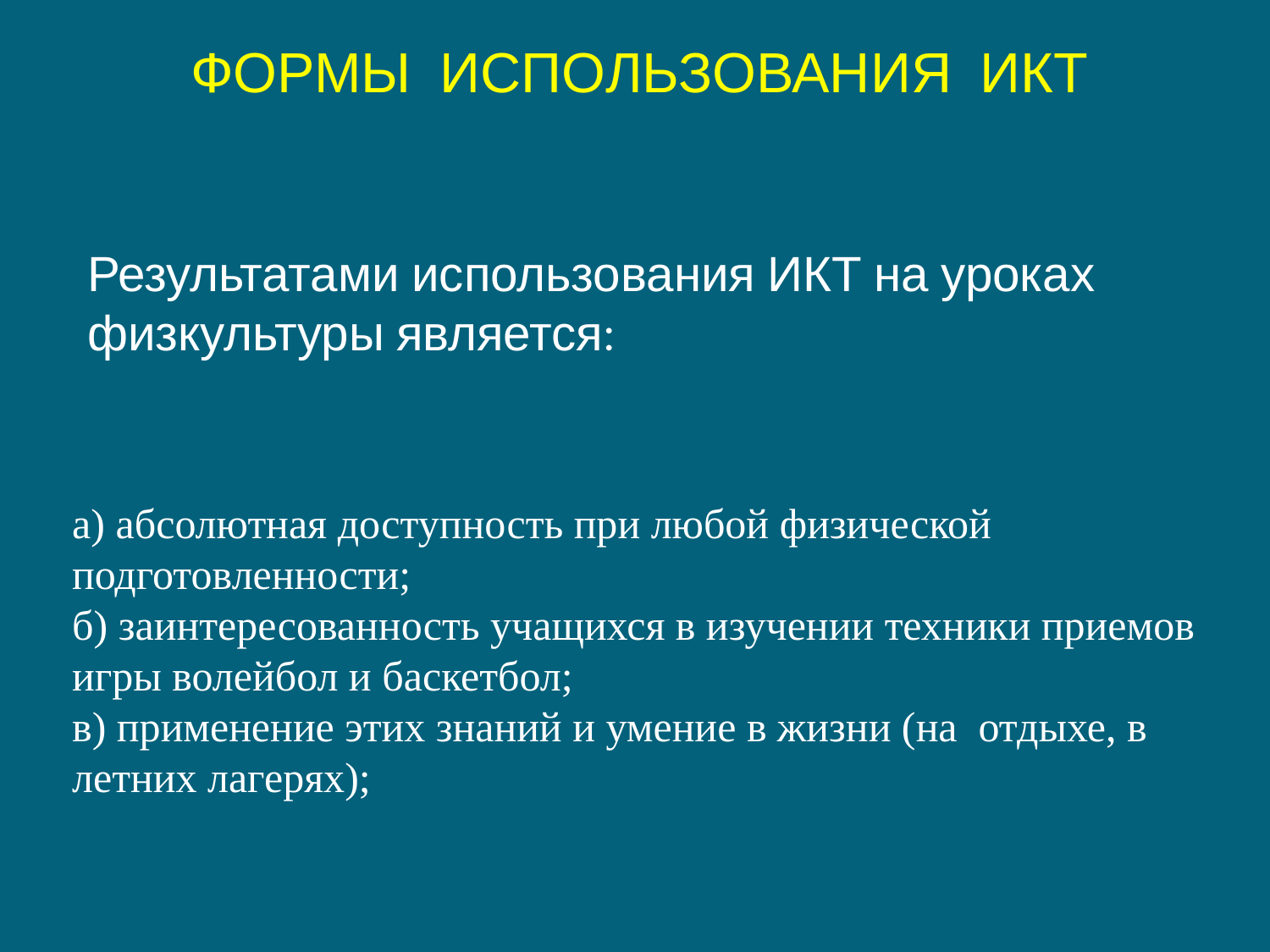

ФОРМЫ  ИСПОЛЬЗОВАНИЯ  ИКТ
Результатами использования ИКТ на уроках физкультуры является:

а) абсолютная доступность при любой физической подготовленности;
б) заинтересованность учащихся в изучении техники приемов игры волейбол и баскетбол;
в) применение этих знаний и умение в жизни (на  отдыхе, в летних лагерях);